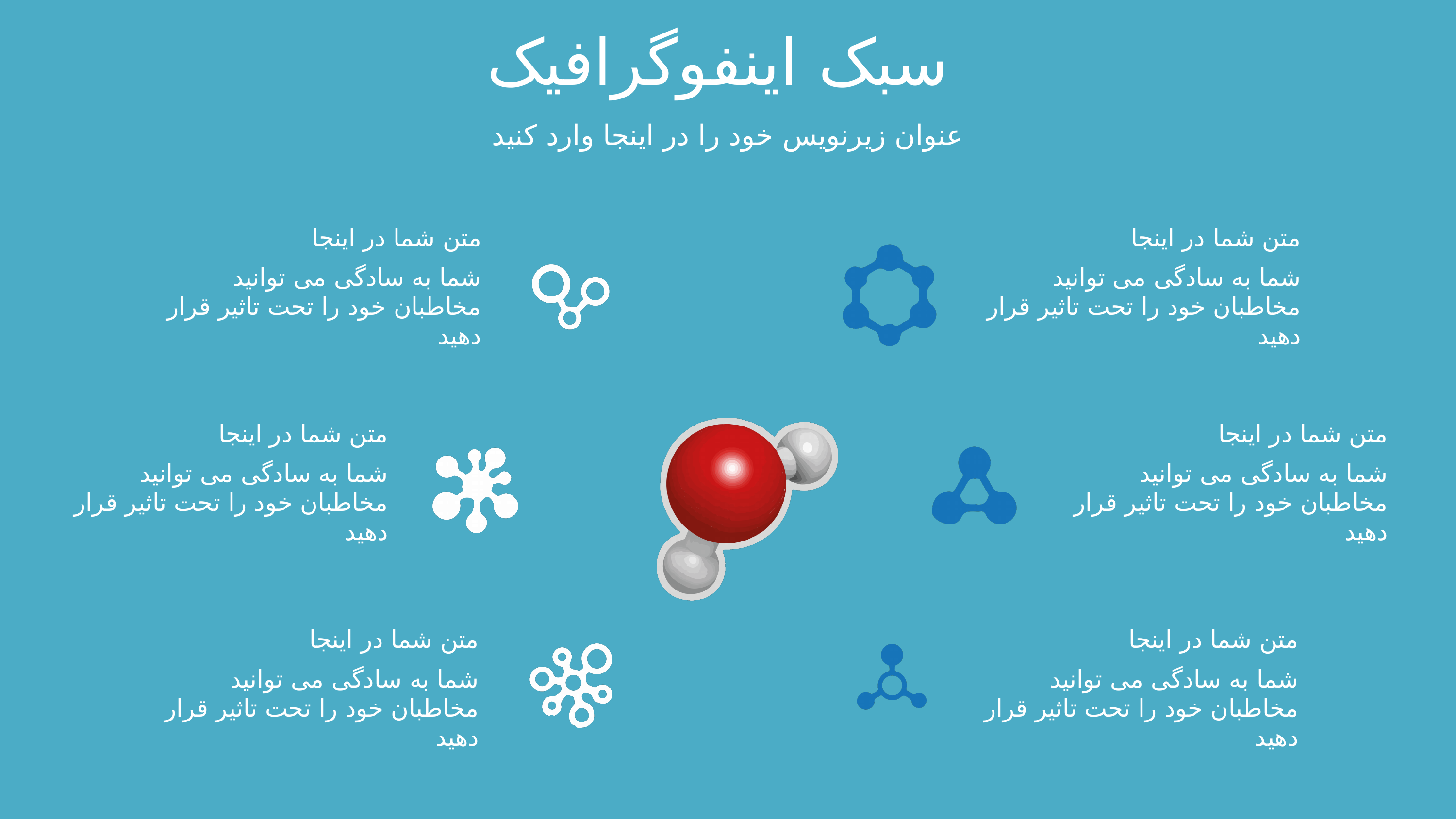

سبک اینفوگرافیک
عنوان زیرنویس خود را در اینجا وارد کنید
متن شما در اینجا
متن شما در اینجا

شما به سادگی می توانید مخاطبان خود را تحت تاثیر قرار دهید
شما به سادگی می توانید مخاطبان خود را تحت تاثیر قرار دهید

متن شما در اینجا
متن شما در اینجا

شما به سادگی می توانید مخاطبان خود را تحت تاثیر قرار دهید
شما به سادگی می توانید مخاطبان خود را تحت تاثیر قرار دهید

متن شما در اینجا
متن شما در اینجا

شما به سادگی می توانید مخاطبان خود را تحت تاثیر قرار دهید
شما به سادگی می توانید مخاطبان خود را تحت تاثیر قرار دهید